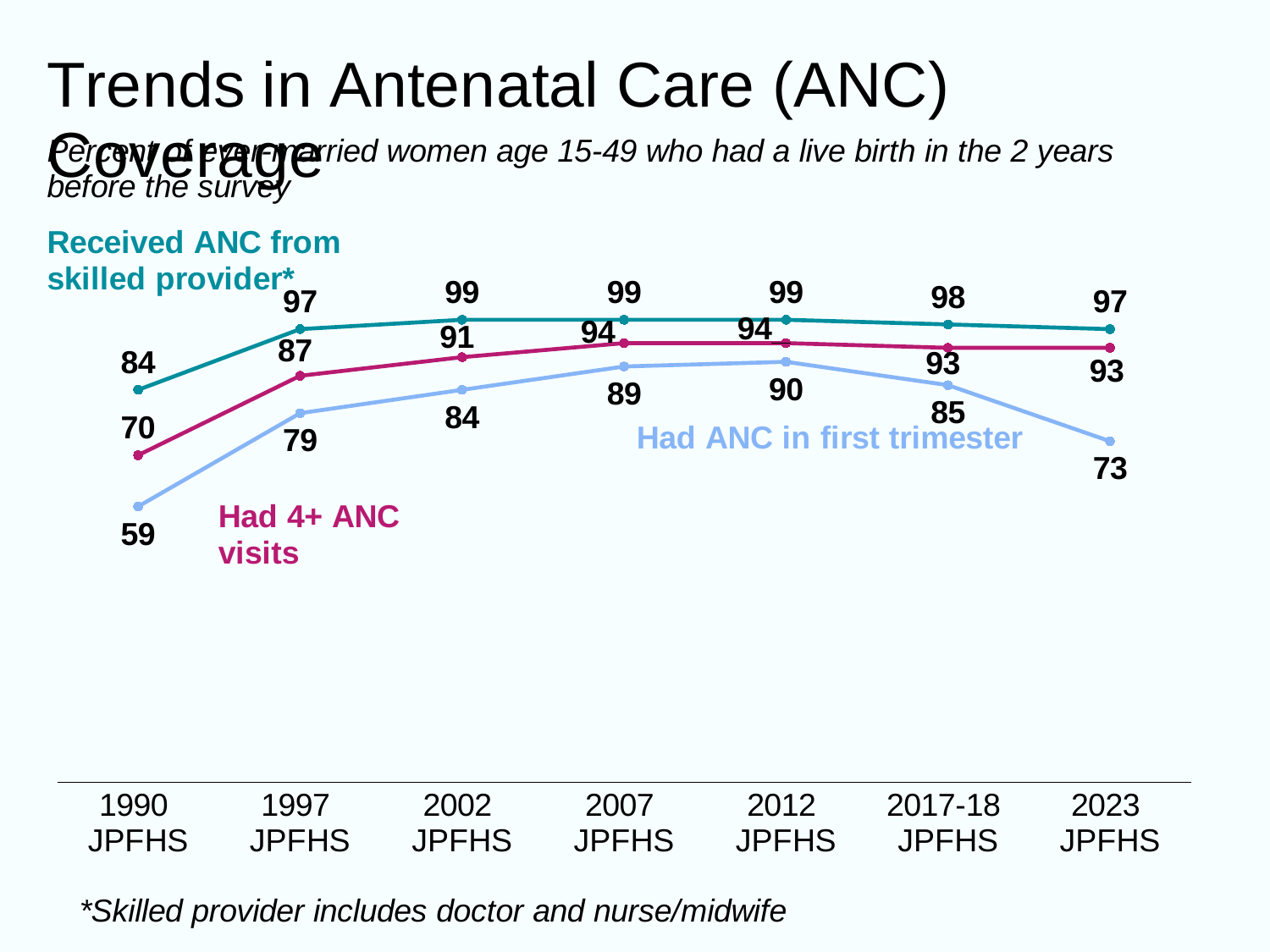

### Chart:

| Category | Any ANC from a skilled provider | Had 4+ ANC visits | Had ANC in first trimester |
|---|---|---|---|
| 1990
JPFHS | 84.0 | 70.0 | 59.0 |
| 1997
JPFHS | 97.0 | 87.0 | 79.0 |
| 2002
JPFHS | 99.0 | 91.0 | 84.0 |
| 2007
JPFHS | 99.0 | 94.0 | 89.0 |
| 2012
JPFHS | 99.0 | 94.0 | 90.0 |
| 2017-18
JPFHS | 98.0 | 93.0 | 85.0 |
| 2023
JPFHS | 97.0 | 93.0 | 73.0 |